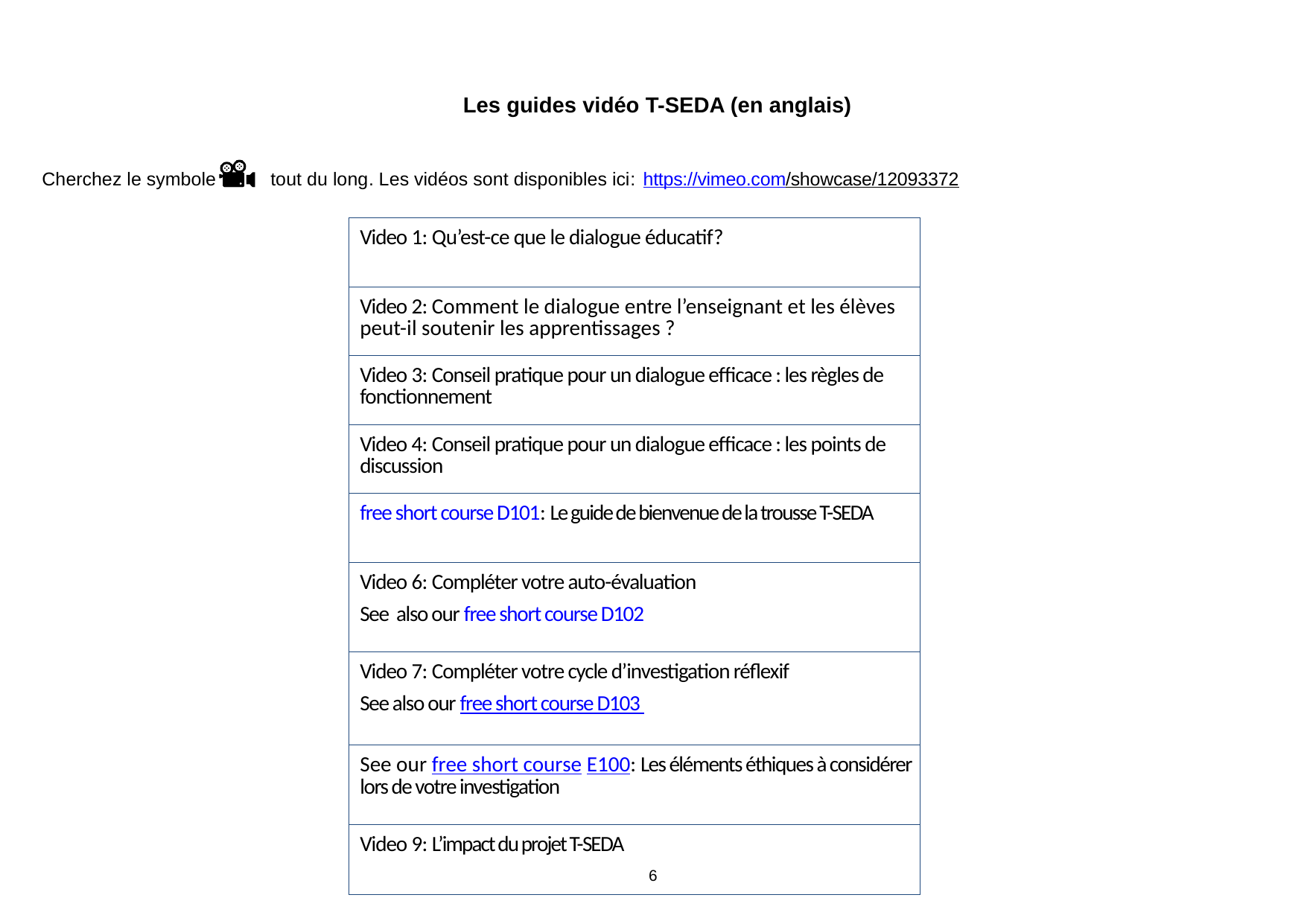

Les guides vidéo T-SEDA (en anglais)

Cherchez le symbole	 tout du long. Les vidéos sont disponibles ici: https://vimeo.com/showcase/12093372

| Video 1: Qu’est-ce que le dialogue éducatif? |
| --- |
| Video 2: Comment le dialogue entre l’enseignant et les élèves peut-il soutenir les apprentissages ? |
| Video 3: Conseil pratique pour un dialogue efficace : les règles de fonctionnement |
| Video 4: Conseil pratique pour un dialogue efficace : les points de discussion |
| free short course D101: Le guide de bienvenue de la trousse T-SEDA |
| Video 6: Compléter votre auto-évaluation See also our free short course D102 |
| Video 7: Compléter votre cycle d’investigation réflexif See also our free short course D103 |
| See our free short course E100: Les éléments éthiques à considérer lors de votre investigation |
| Video 9: L’impact du projet T-SEDA |
6